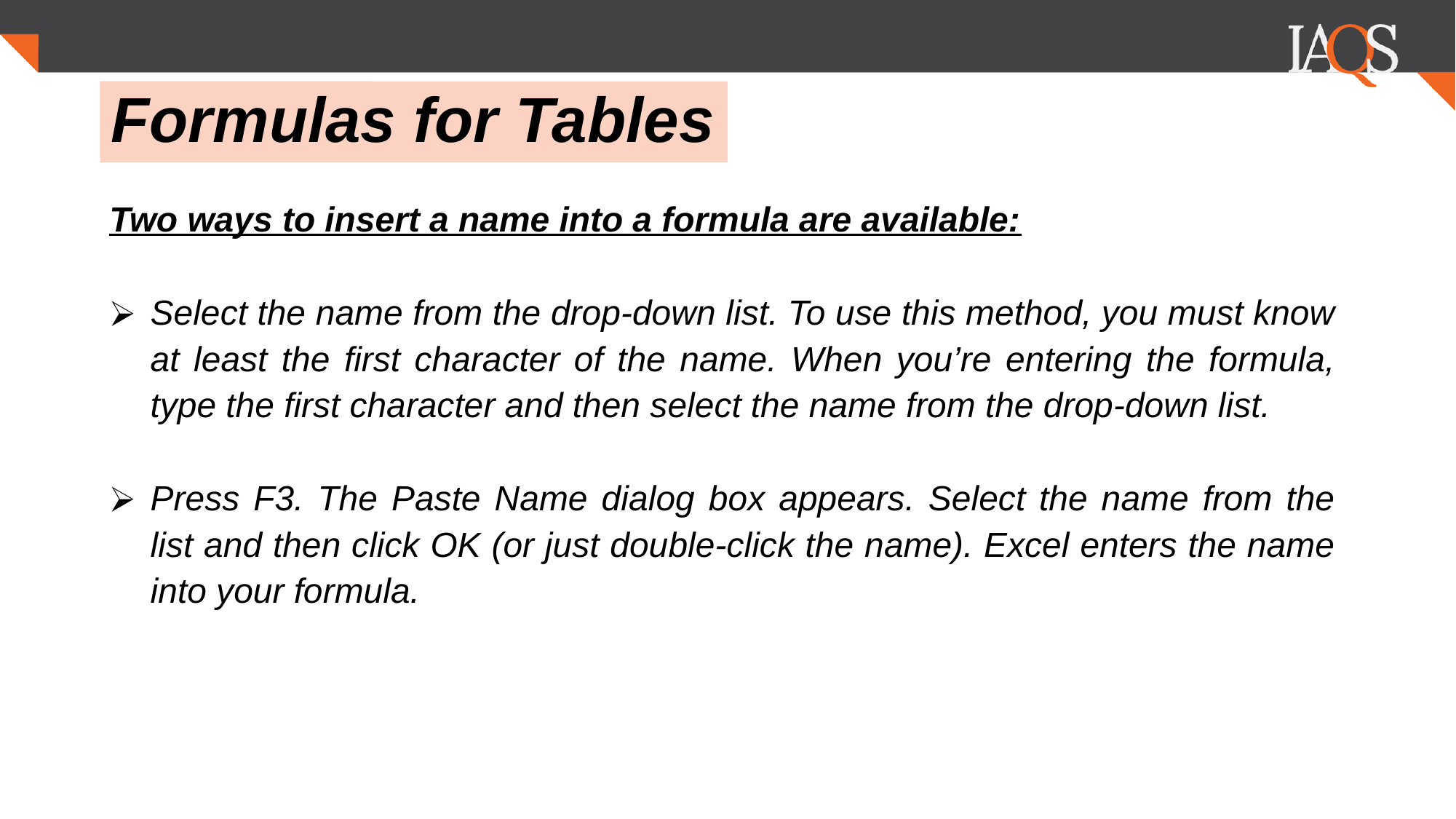

.

# Formulas for Tables
Two ways to insert a name into a formula are available:

Select the name from the drop-down list. To use this method, you must know at least the first character of the name. When you’re entering the formula, type the first character and then select the name from the drop-down list.

Press F3. The Paste Name dialog box appears. Select the name from the list and then click OK (or just double-click the name). Excel enters the name into your formula.